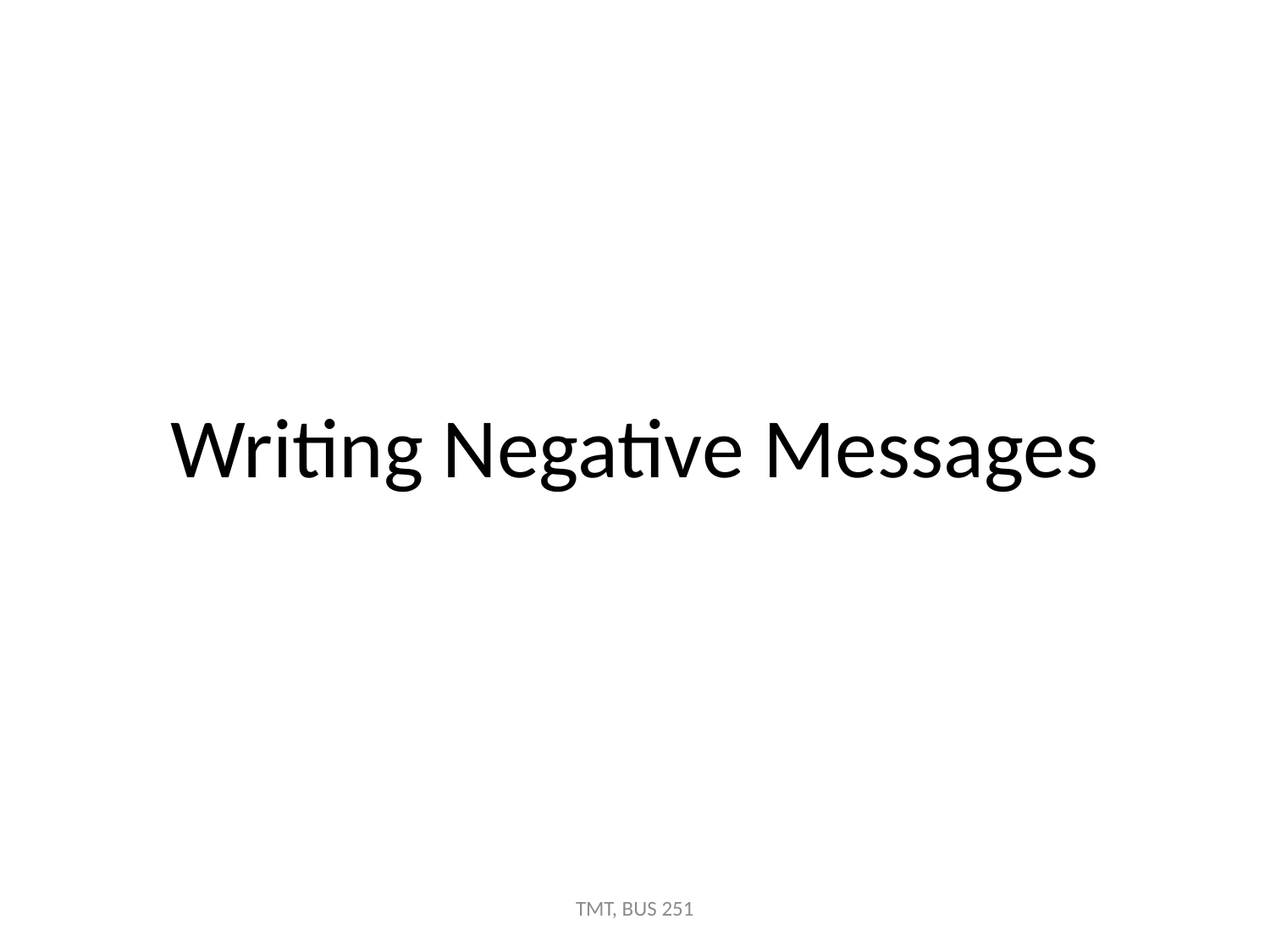

# Writing Negative Messages
TMT, BUS 251